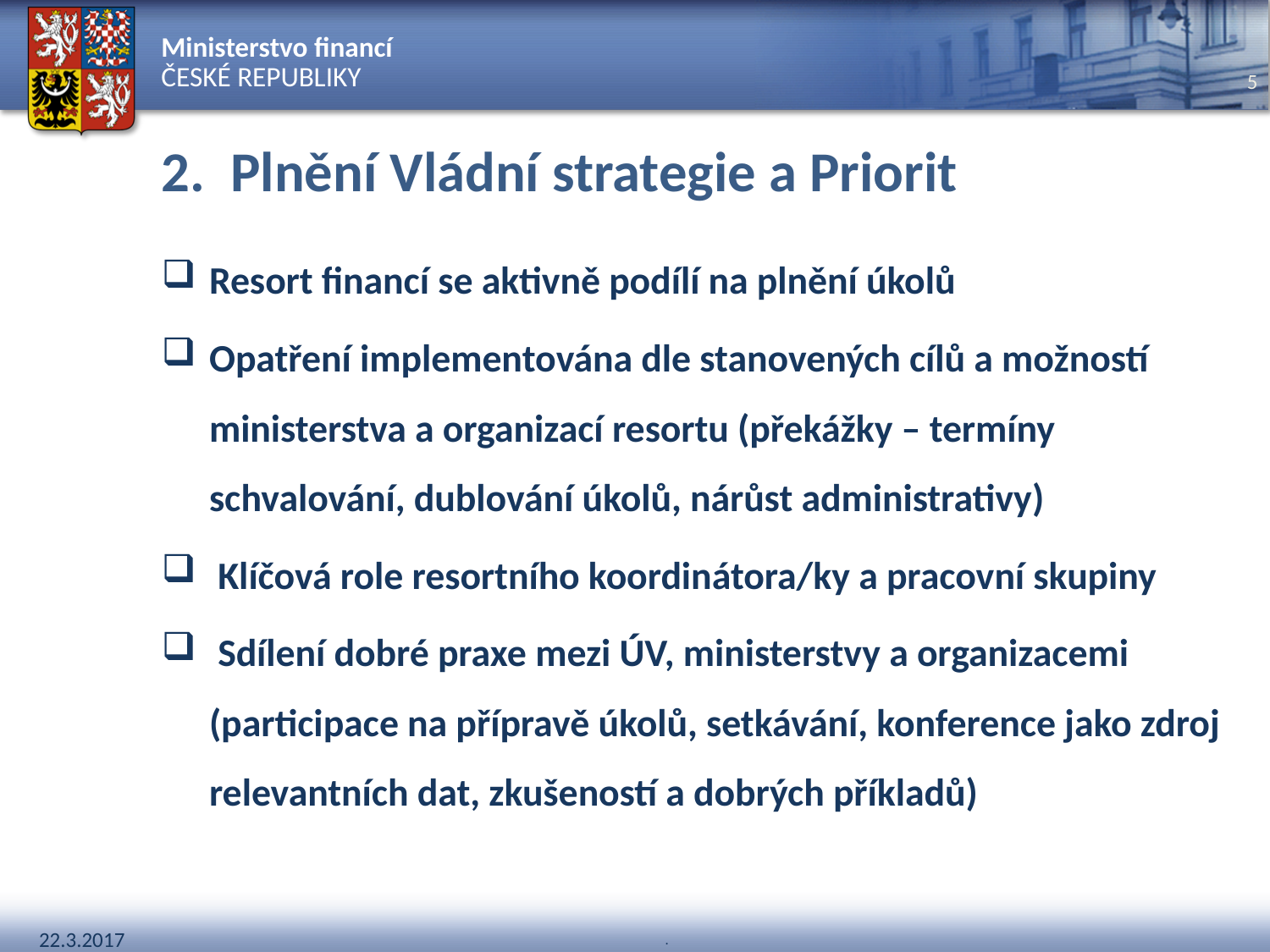

# 2.  Plnění Vládní strategie a Priorit
Resort financí se aktivně podílí na plnění úkolů
Opatření implementována dle stanovených cílů a možností ministerstva a organizací resortu (překážky – termíny schvalování, dublování úkolů, nárůst administrativy)
 Klíčová role resortního koordinátora/ky a pracovní skupiny
 Sdílení dobré praxe mezi ÚV, ministerstvy a organizacemi (participace na přípravě úkolů, setkávání, konference jako zdroj relevantních dat, zkušeností a dobrých příkladů)

.